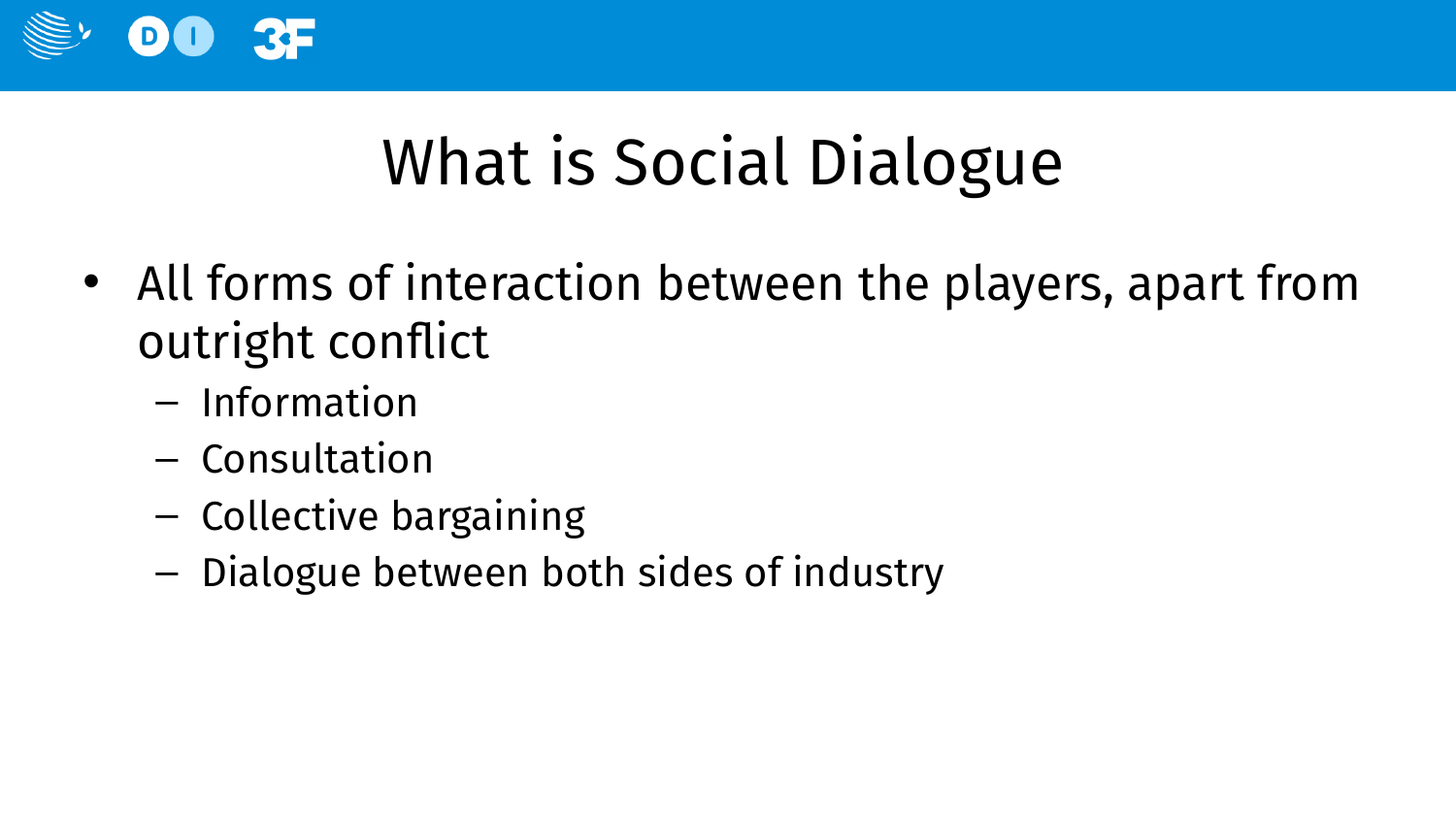

# What is Social Dialogue
All forms of interaction between the players, apart from outright conﬂict
Information
Consultation
Collective bargaining
Dialogue between both sides of industry